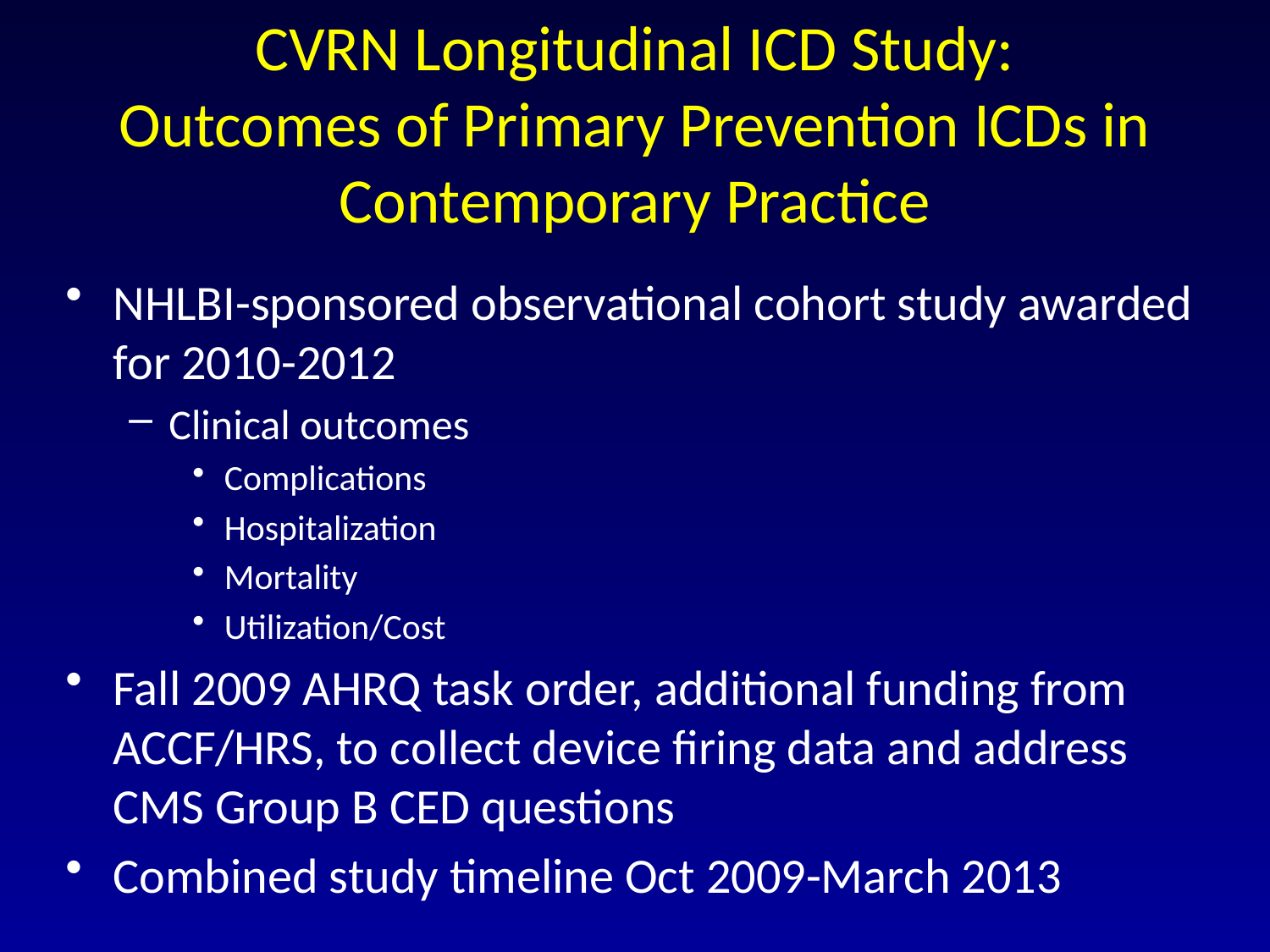

# CVRN Longitudinal ICD Study: Outcomes of Primary Prevention ICDs in Contemporary Practice
NHLBI-sponsored observational cohort study awarded for 2010-2012
Clinical outcomes
Complications
Hospitalization
Mortality
Utilization/Cost
Fall 2009 AHRQ task order, additional funding from ACCF/HRS, to collect device firing data and address CMS Group B CED questions
Combined study timeline Oct 2009-March 2013